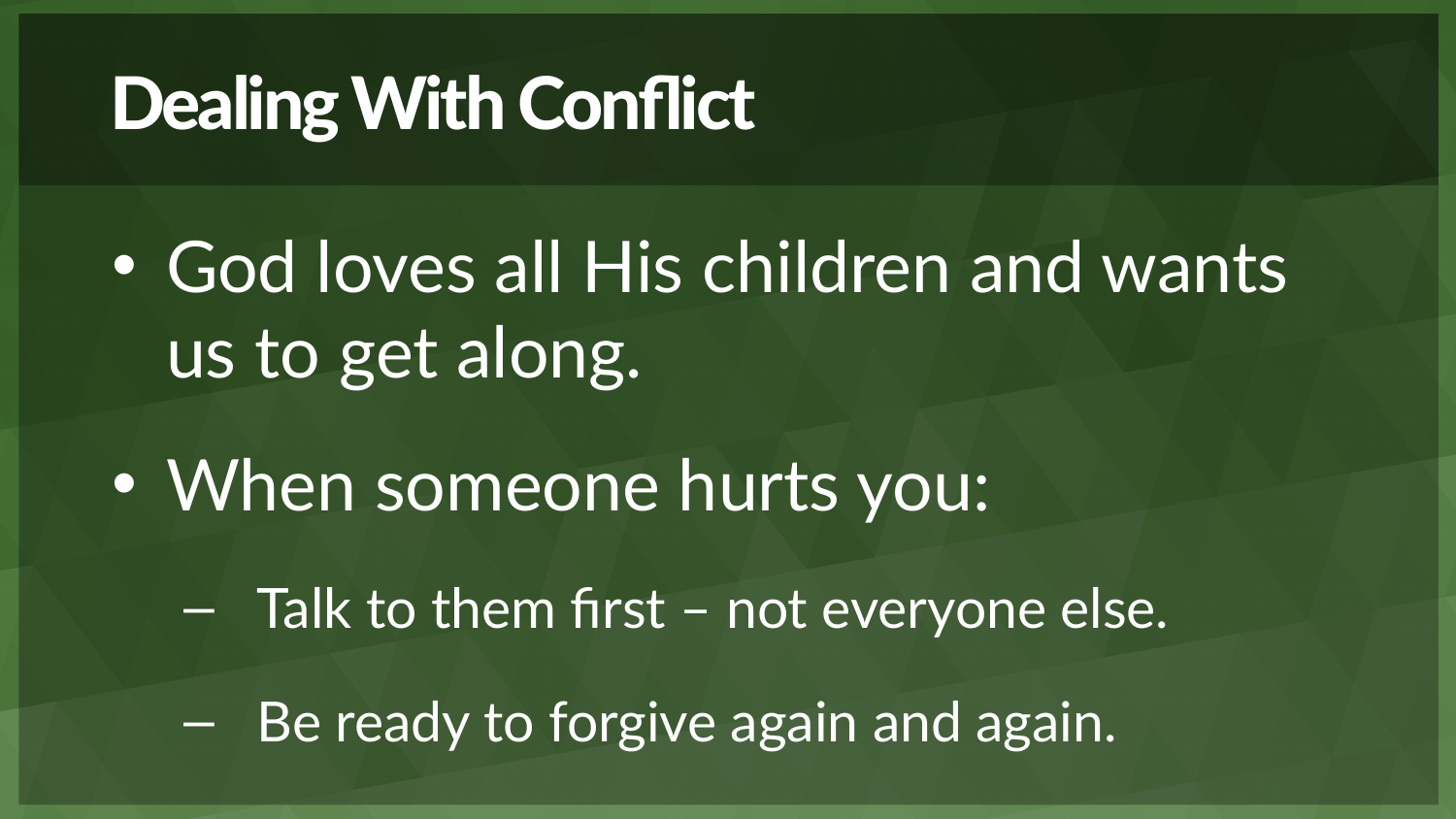

# Dealing With Conflict
God loves all His children and wants us to get along.
When someone hurts you:
Talk to them first – not everyone else.
Be ready to forgive again and again.